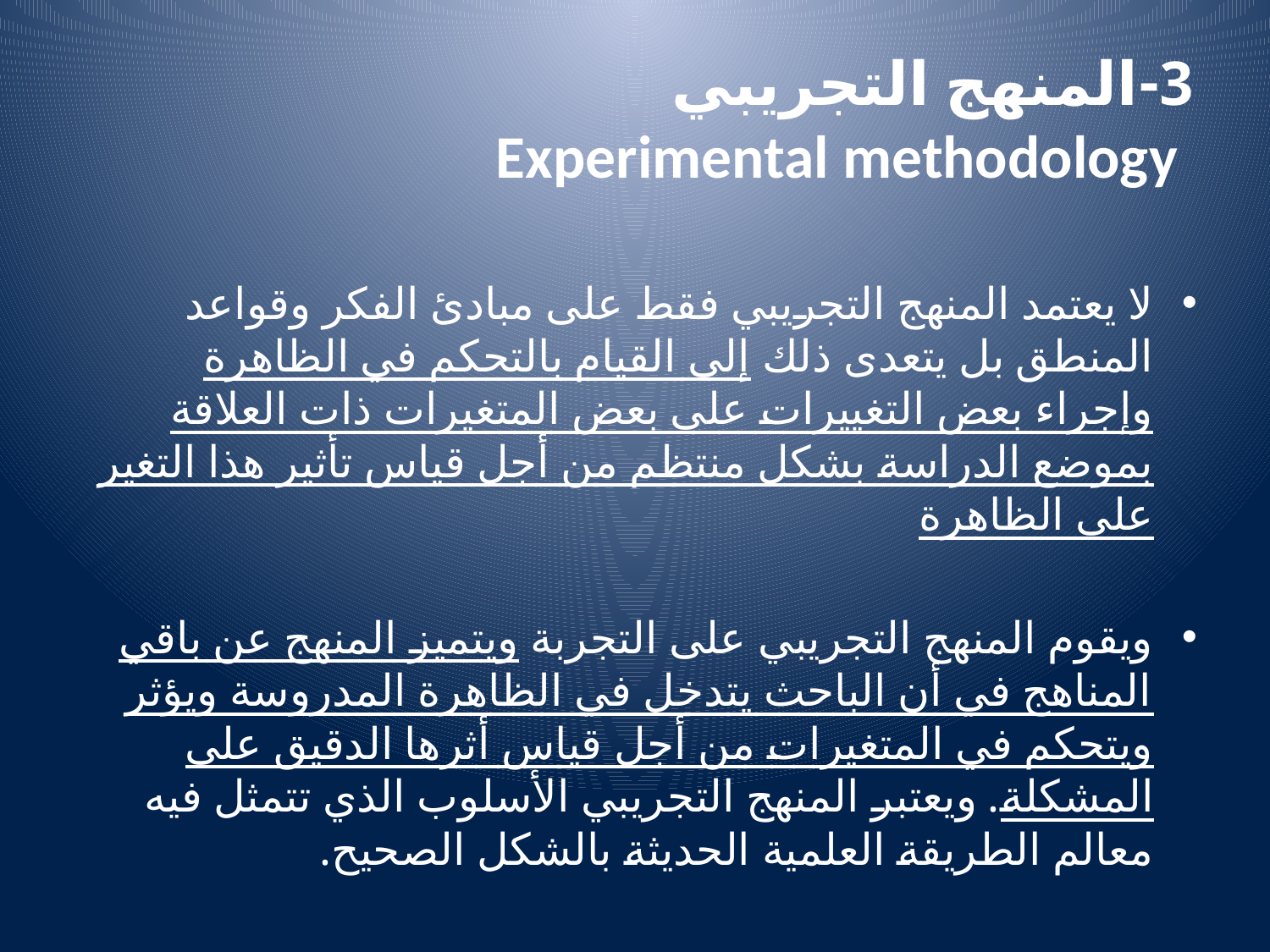

# 3-المنهج التجريبي Experimental methodology
لا يعتمد المنهج التجريبي فقط على مبادئ الفكر وقواعد المنطق بل يتعدى ذلك إلى القيام بالتحكم في الظاهرة وإجراء بعض التغييرات على بعض المتغيرات ذات العلاقة بموضع الدراسة بشكل منتظم من أجل قياس تأثير هذا التغير على الظاهرة

ويقوم المنهج التجريبي على التجربة ويتميز المنهج عن باقي المناهج في أن الباحث يتدخل في الظاهرة المدروسة ويؤثر ويتحكم في المتغيرات من أجل قياس أثرها الدقيق على المشكلة. ويعتبر المنهج التجريبي الأسلوب الذي تتمثل فيه معالم الطريقة العلمية الحديثة بالشكل الصحيح.